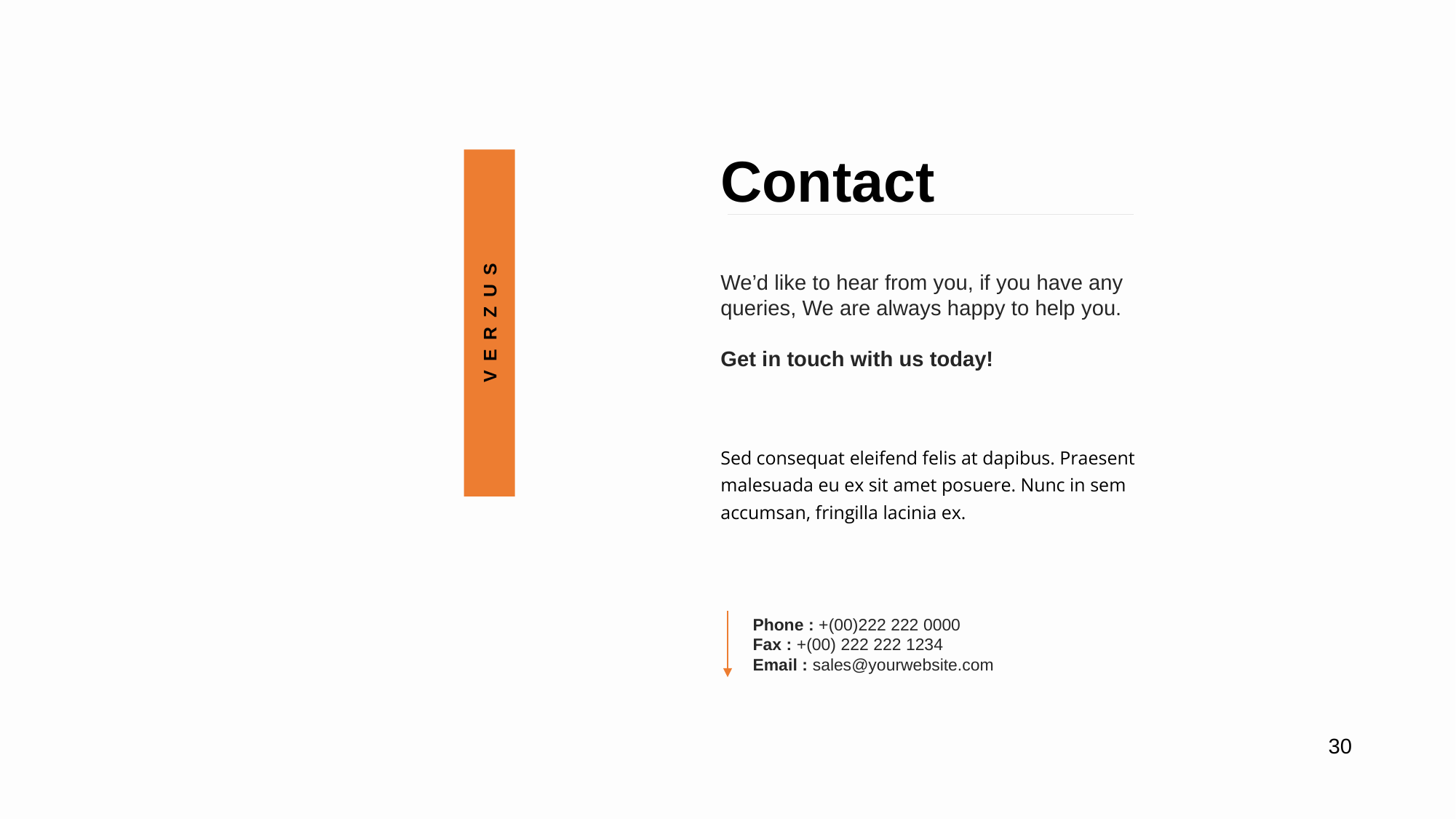

Contact

We’d like to hear from you, if you have any queries, We are always happy to help you.

Get in touch with us today!
VERZUS
Sed consequat eleifend felis at dapibus. Praesent malesuada eu ex sit amet posuere. Nunc in sem accumsan, fringilla lacinia ex.
Phone : +(00)222 222 0000
Fax : +(00) 222 222 1234
Email : sales@yourwebsite.com
30